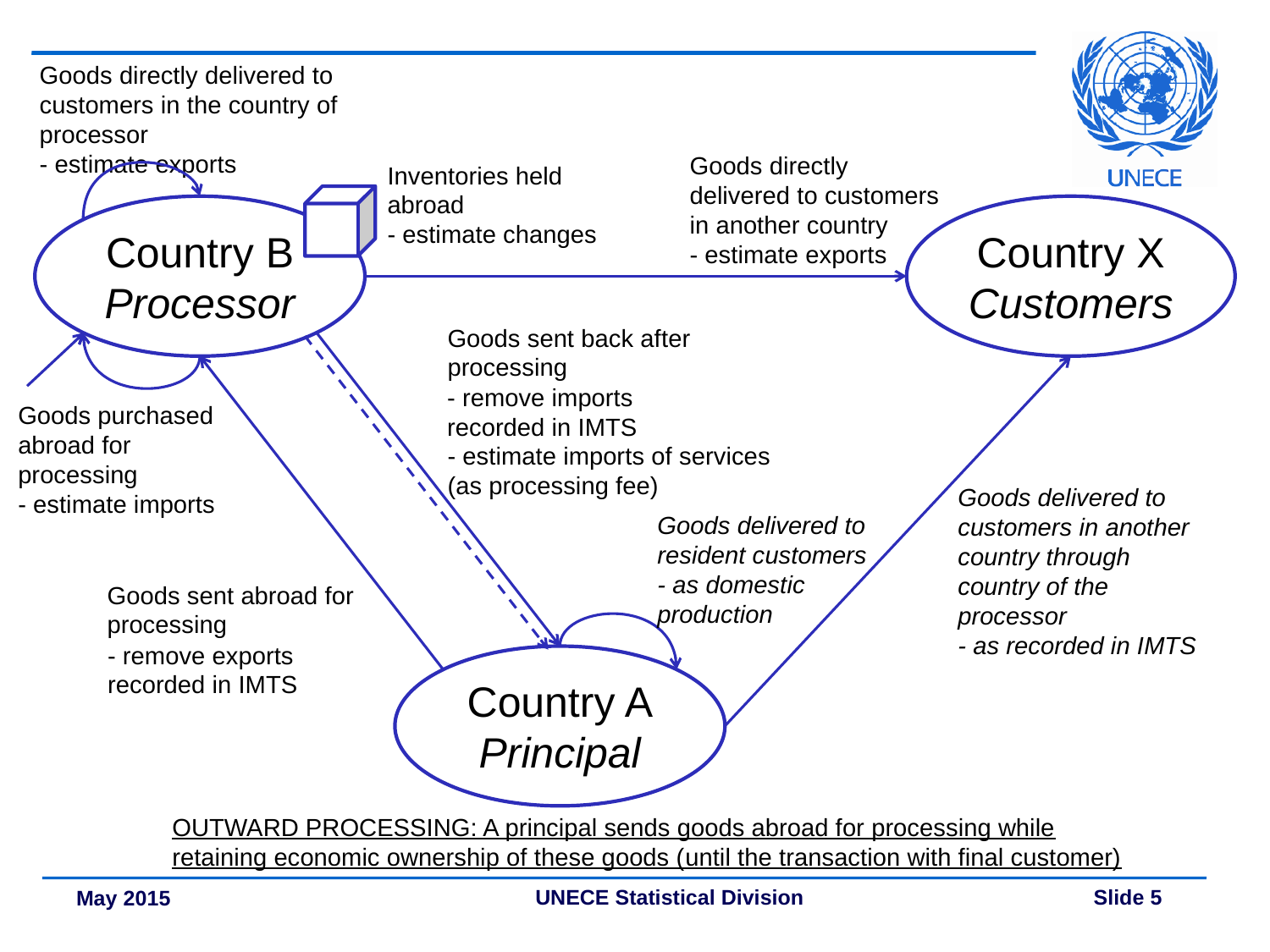

Goods directly delivered to customers in the country of processor
- estimate exports
Goods directly delivered to customers in another country
- estimate exports
Inventories held abroad
- estimate changes

Country B
Processor
Country X
Customers
Goods sent back after processing
- remove imports recorded in IMTS
Goods purchased abroad for processing
- estimate imports
- estimate imports of services (as processing fee)
Goods delivered to customers in another country through country of the processor
- as recorded in IMTS
Goods delivered to resident customers
- as domestic production
Goods sent abroad for processing
- remove exports recorded in IMTS
Country A
Principal
OUTWARD PROCESSING: A principal sends goods abroad for processing while retaining economic ownership of these goods (until the transaction with final customer)
May 2015